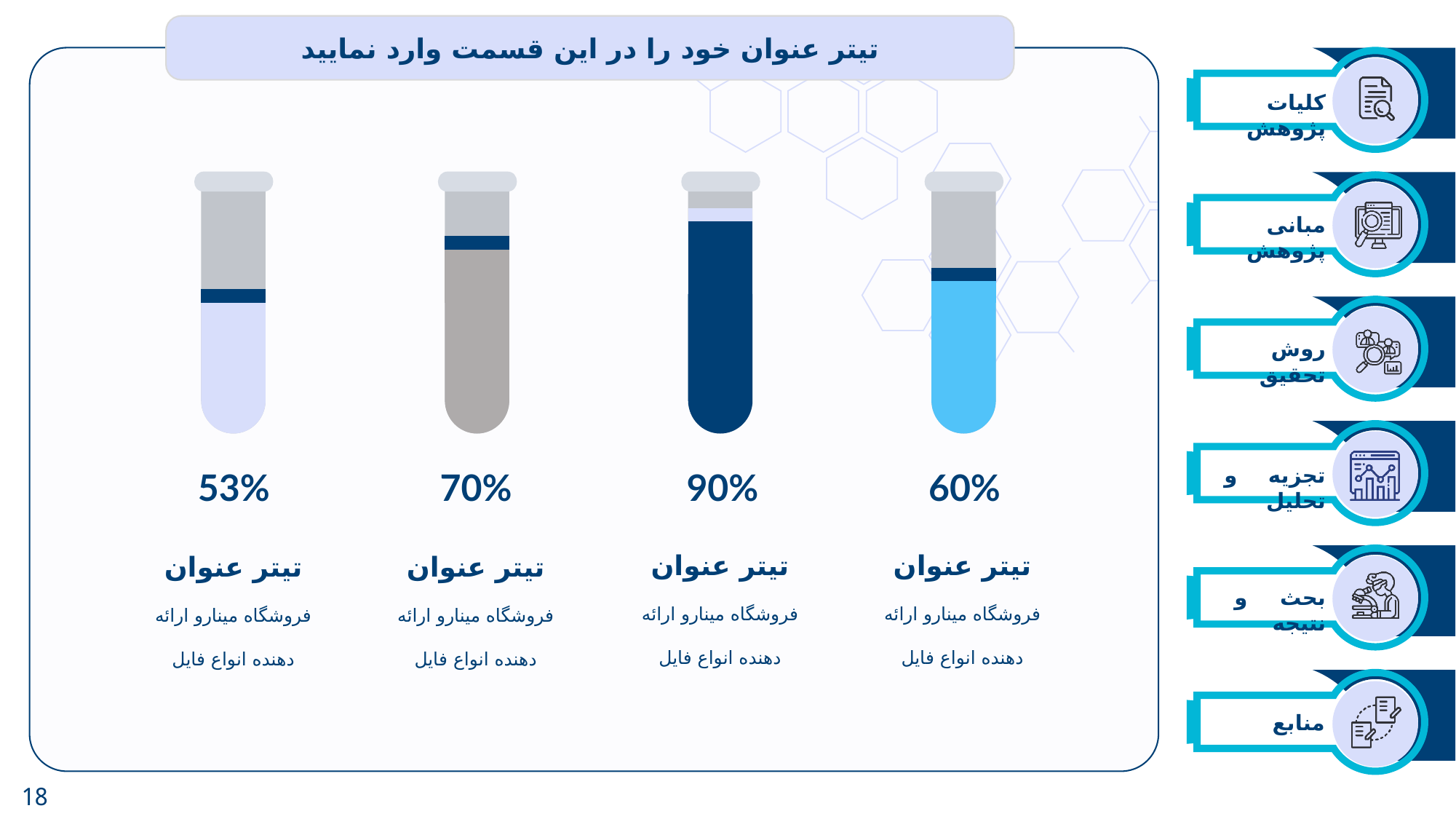

تیتر عنوان خود را در این قسمت وارد نمایید

53%
70%
90%
60%
تیتر عنوان
فروشگاه مینارو ارائه دهنده انواع فایل
تیتر عنوان
فروشگاه مینارو ارائه دهنده انواع فایل
تیتر عنوان
فروشگاه مینارو ارائه دهنده انواع فایل
تیتر عنوان
فروشگاه مینارو ارائه دهنده انواع فایل